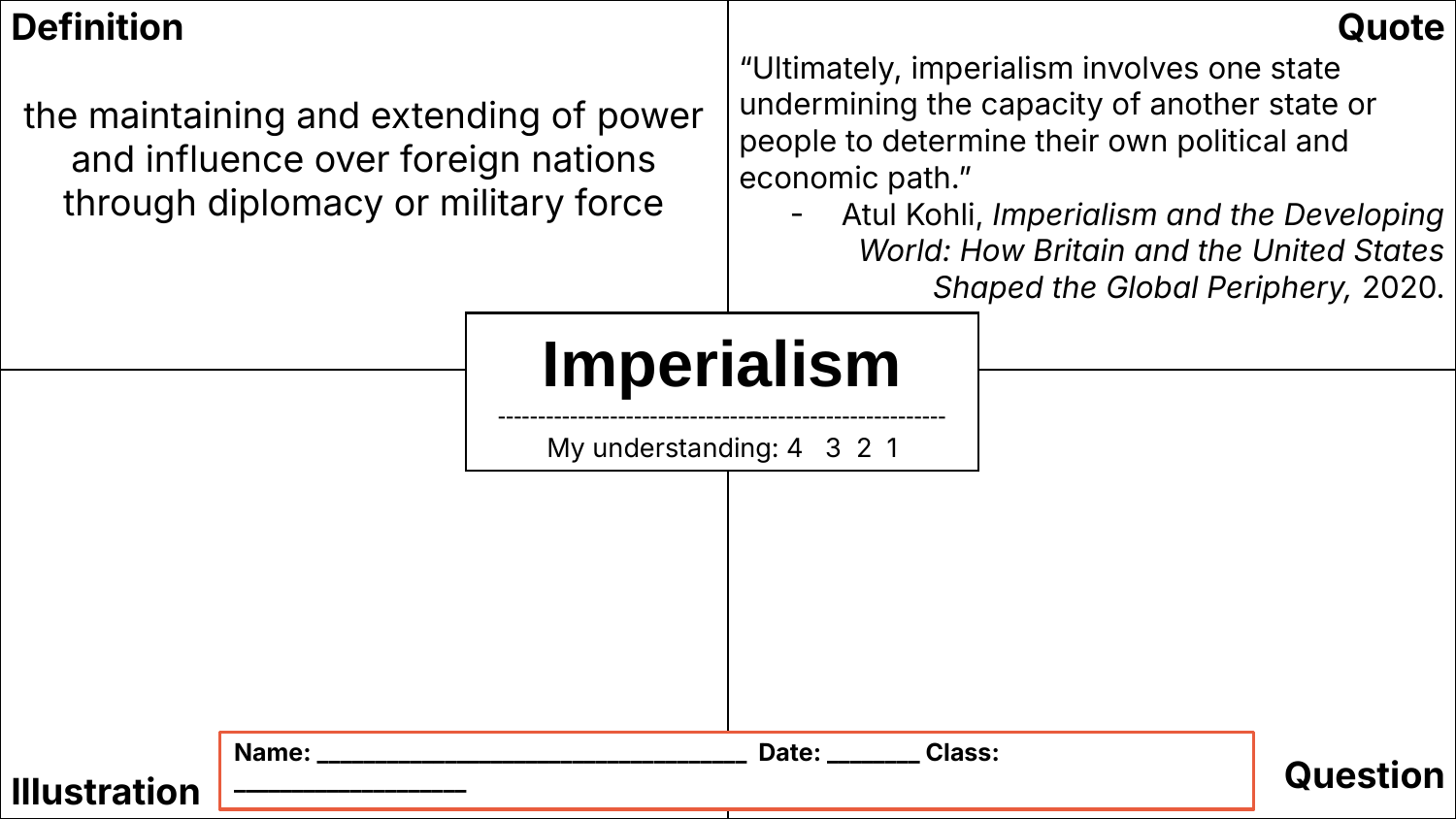

| Definition the maintaining and extending of power and influence over foreign nations through diplomacy or military force | Quote “Ultimately, imperialism involves one state undermining the capacity of another state or people to determine their own political and economic path.” Atul Kohli, Imperialism and the Developing World: How Britain and the United States Shaped the Global Periphery, 2020. |
| --- | --- |
| Illustration | Question |
Imperialism
--------------------------------------------------------
My understanding: 4   3  2  1
Name: _____________________________________  Date: ________ Class: ____________________